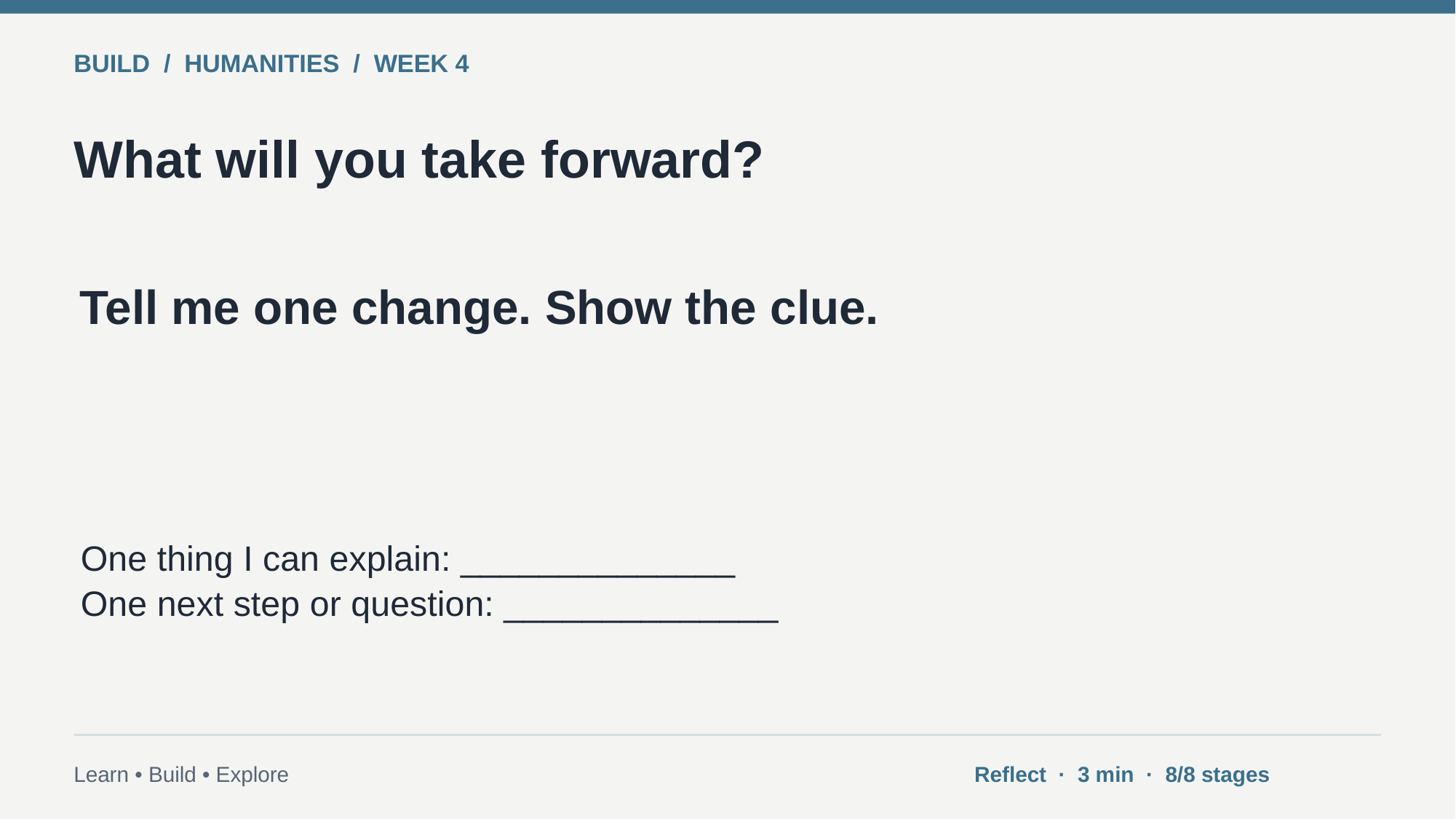

BUILD  /  HUMANITIES  /  WEEK 4
What will you take forward?
Tell me one change. Show the clue.
One thing I can explain: ______________
One next step or question: ______________

Learn • Build • Explore
Reflect  ·  3 min  ·  8/8 stages